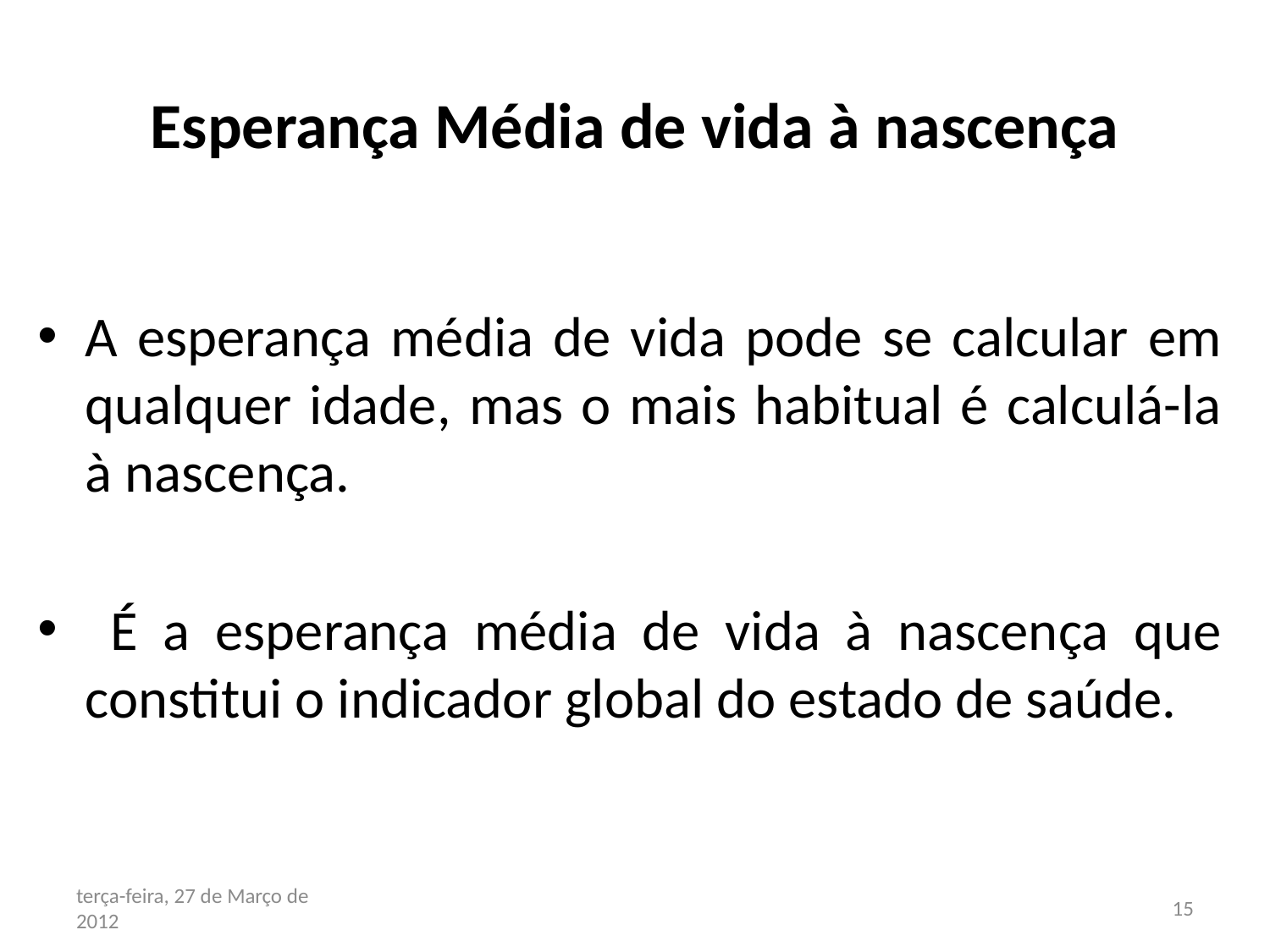

# Esperança Média de vida à nascença

A esperança média de vida pode se calcular em qualquer idade, mas o mais habitual é calculá-la à nascença.

 É a esperança média de vida à nascença que constitui o indicador global do estado de saúde.

terça-feira, 27 de Março de 2012
15